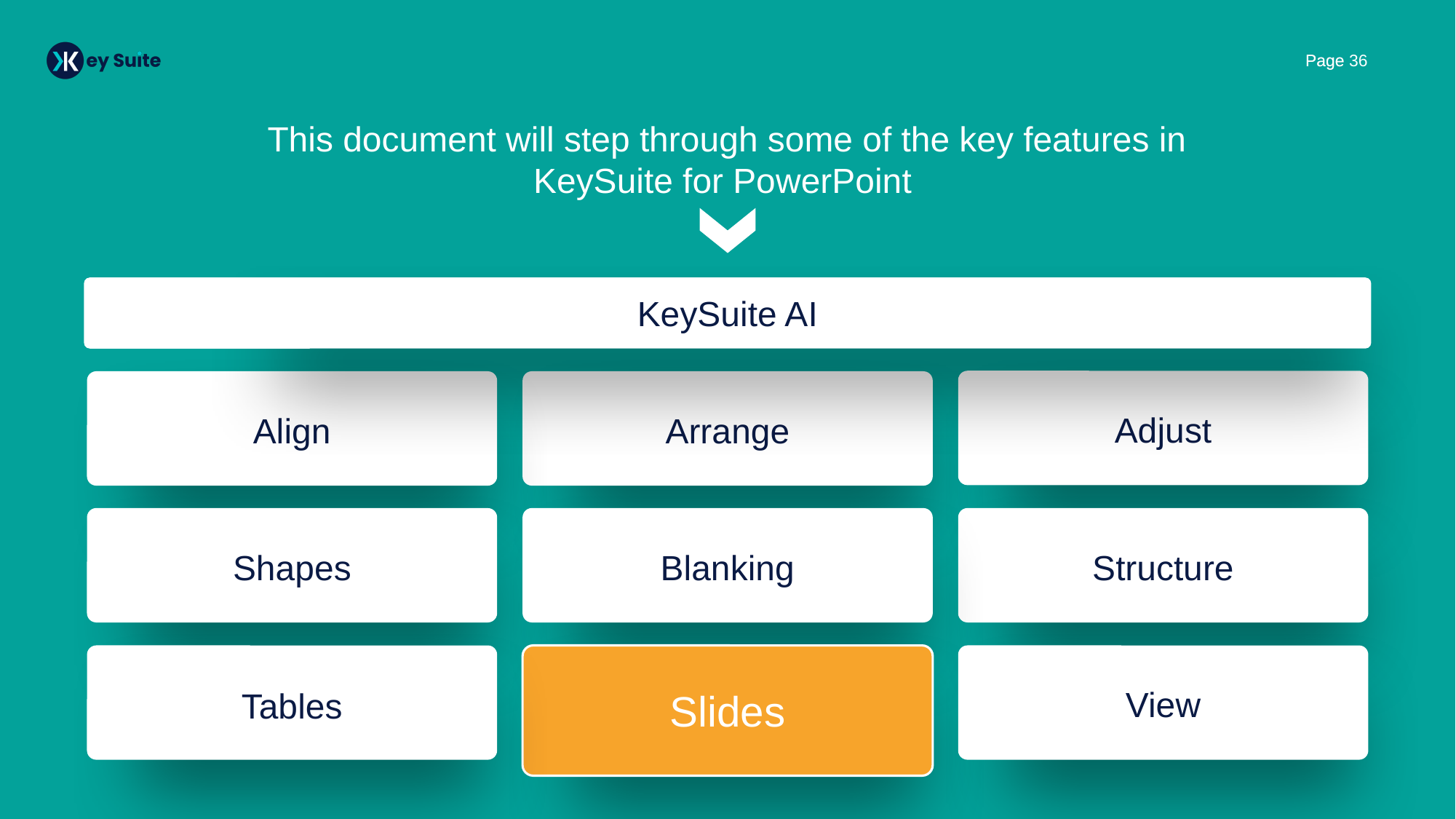

This document will step through some of the key features in KeySuite for PowerPoint

KeySuite AI

Adjust
Align
Arrange

Shapes
Blanking
Structure

View
Tables
Slides